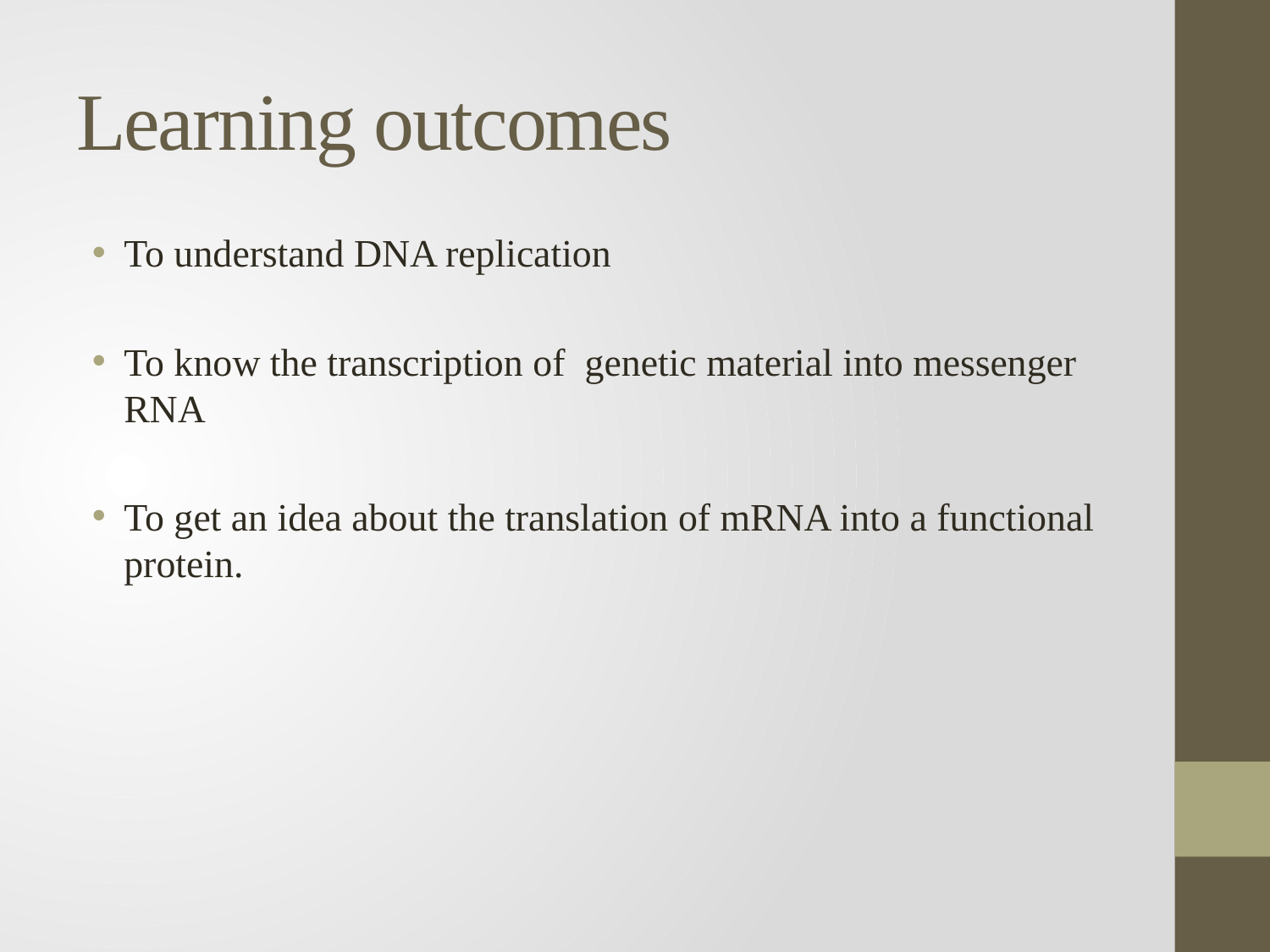

# Learning outcomes
To understand DNA replication

To know the transcription of  genetic material into messenger RNA

To get an idea about the translation of mRNA into a functional protein.